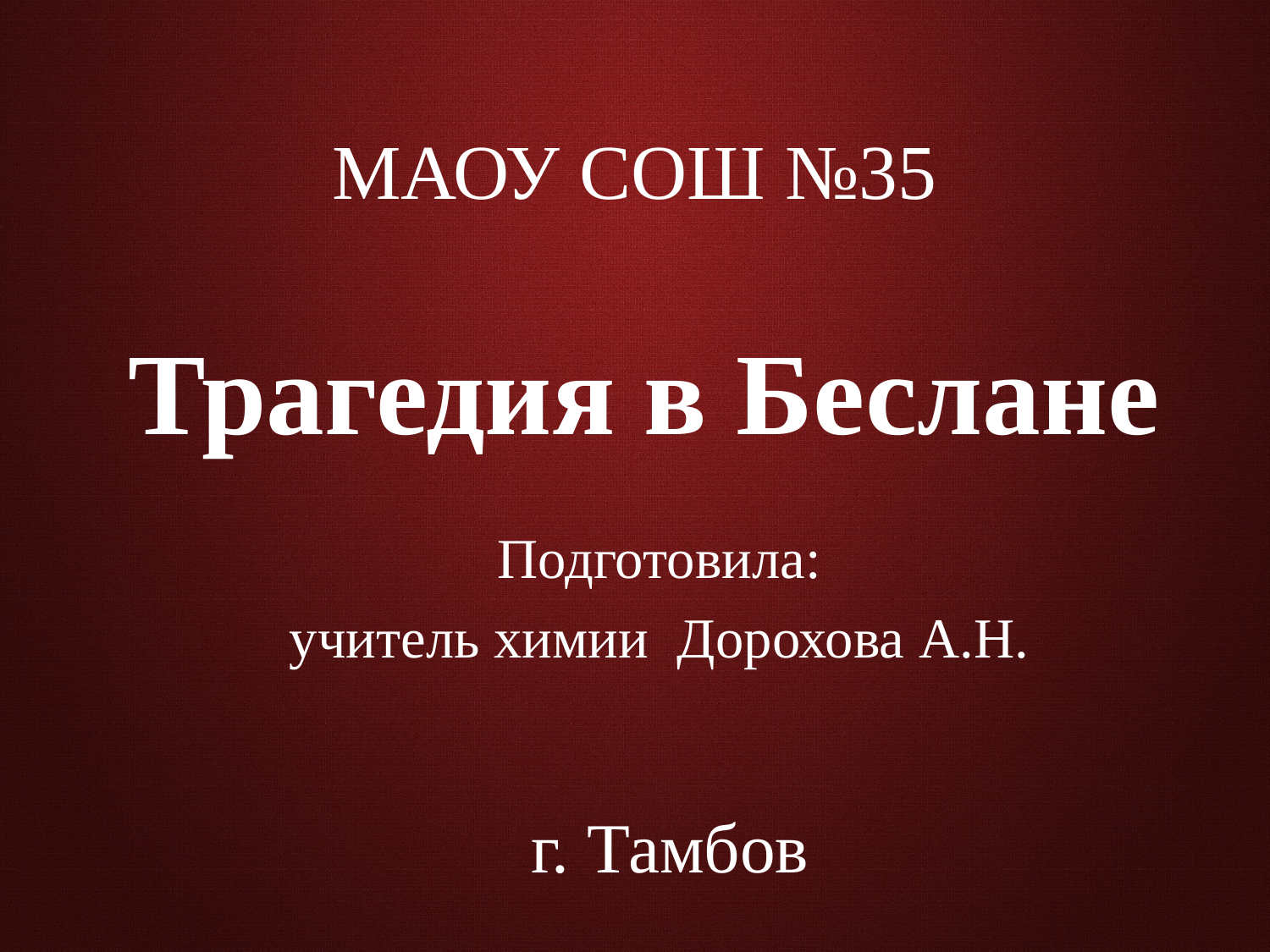

МАОУ СОШ №35
# Трагедия в Беслане
Подготовила:
учитель химии  Дорохова А.Н.
г. Тамбов